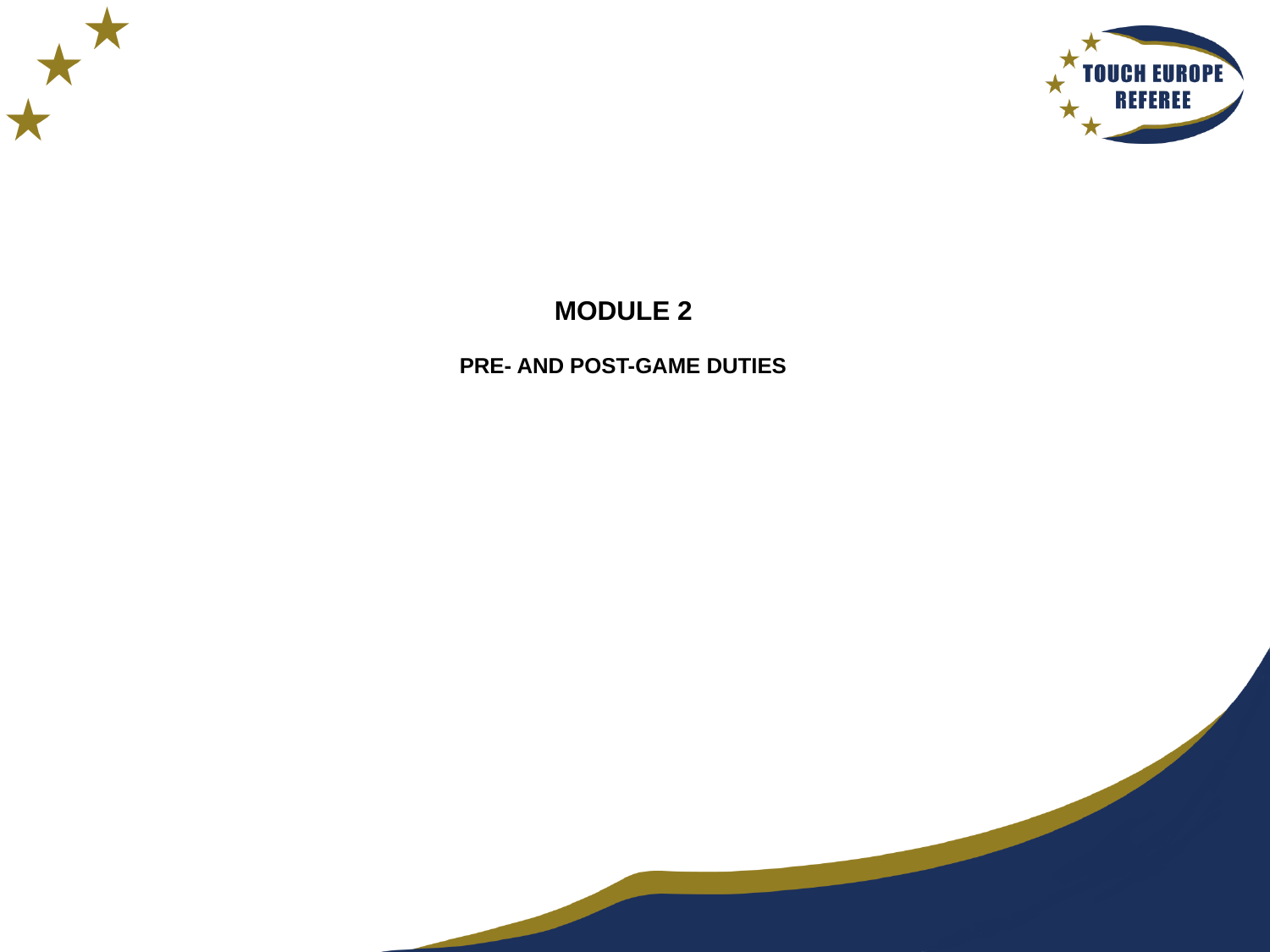

# Module 2 Pre- and post-game duties